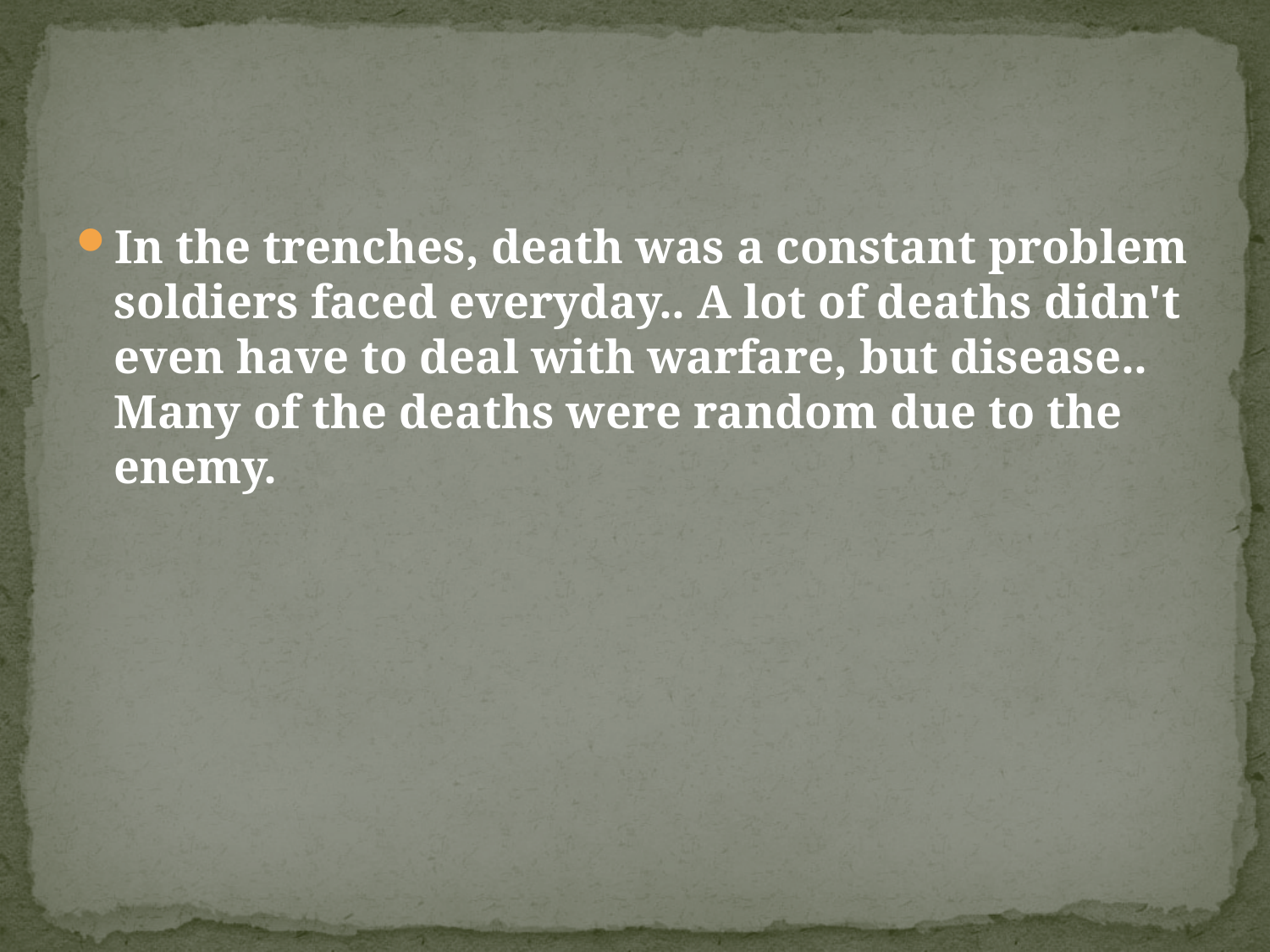

#
In the trenches, death was a constant problem soldiers faced everyday.. A lot of deaths didn't even have to deal with warfare, but disease.. Many of the deaths were random due to the enemy.